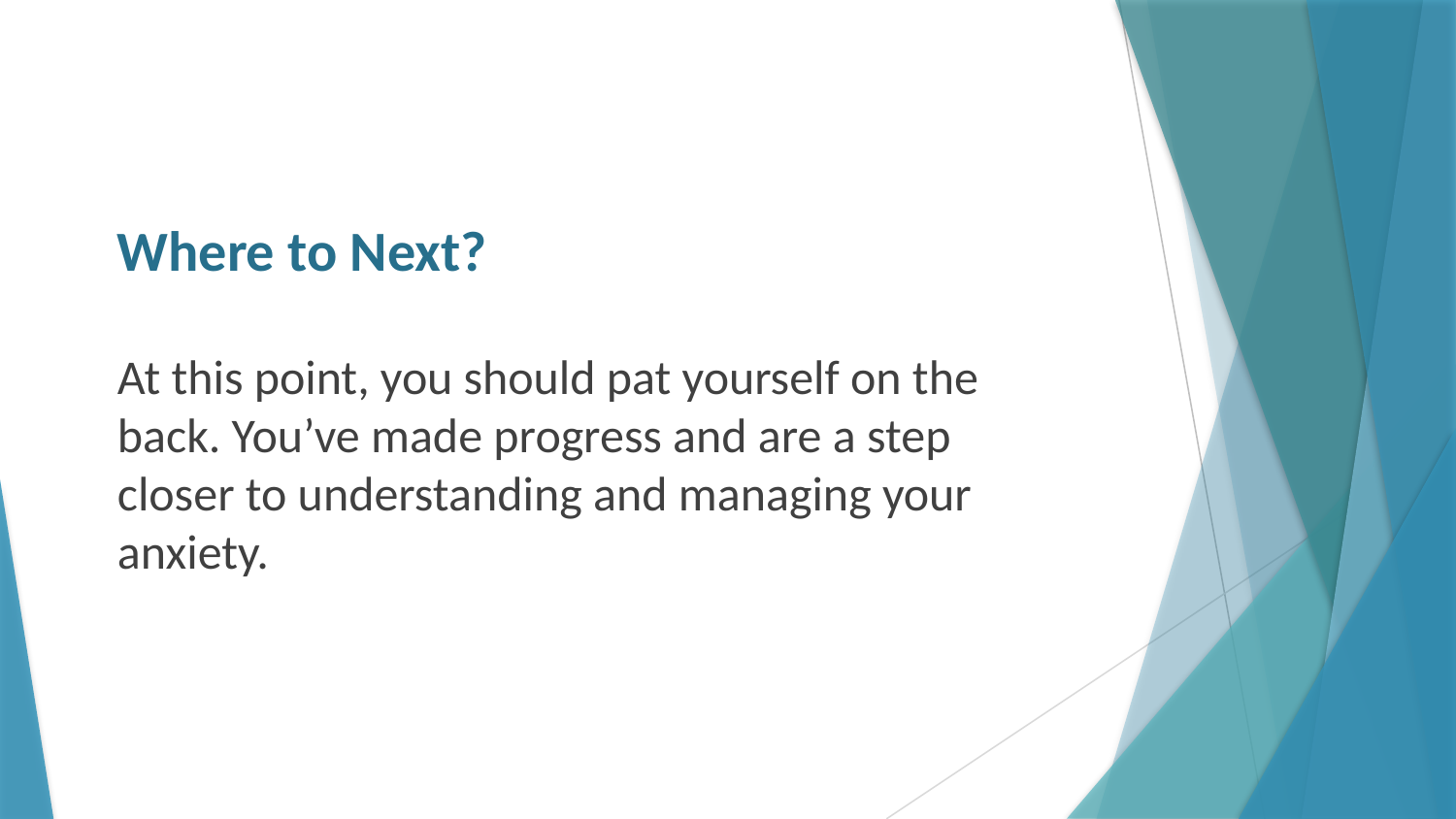

# Where to Next?
At this point, you should pat yourself on the back. You’ve made progress and are a step closer to understanding and managing your anxiety.